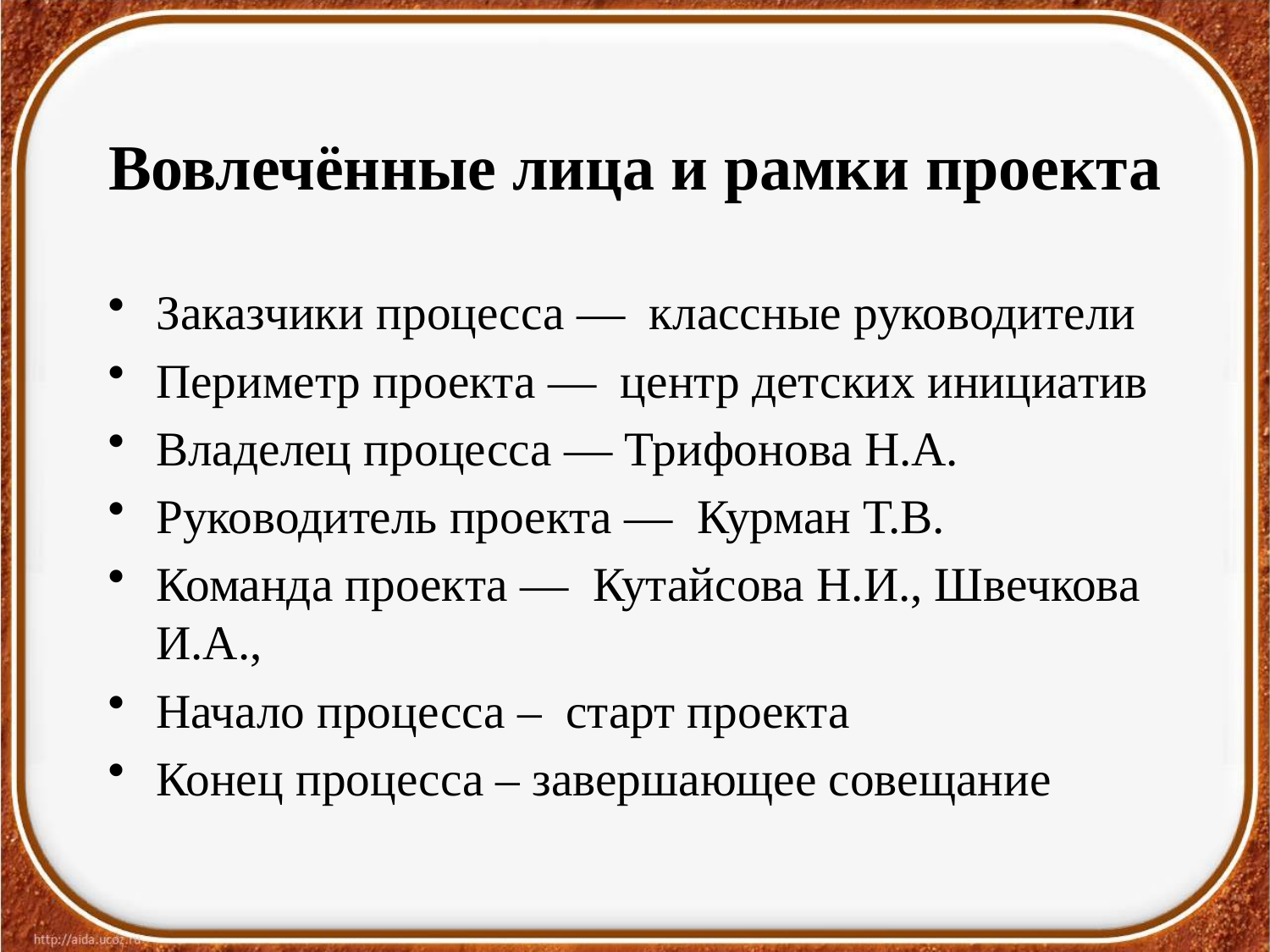

# Вовлечённые лица и рамки проекта
Заказчики процесса —  классные руководители
Периметр проекта —  центр детских инициатив
Владелец процесса — Трифонова Н.А.
Руководитель проекта —  Курман Т.В.
Команда проекта —  Кутайсова Н.И., Швечкова И.А.,
Начало процесса –  старт проекта
Конец процесса – завершающее совещание